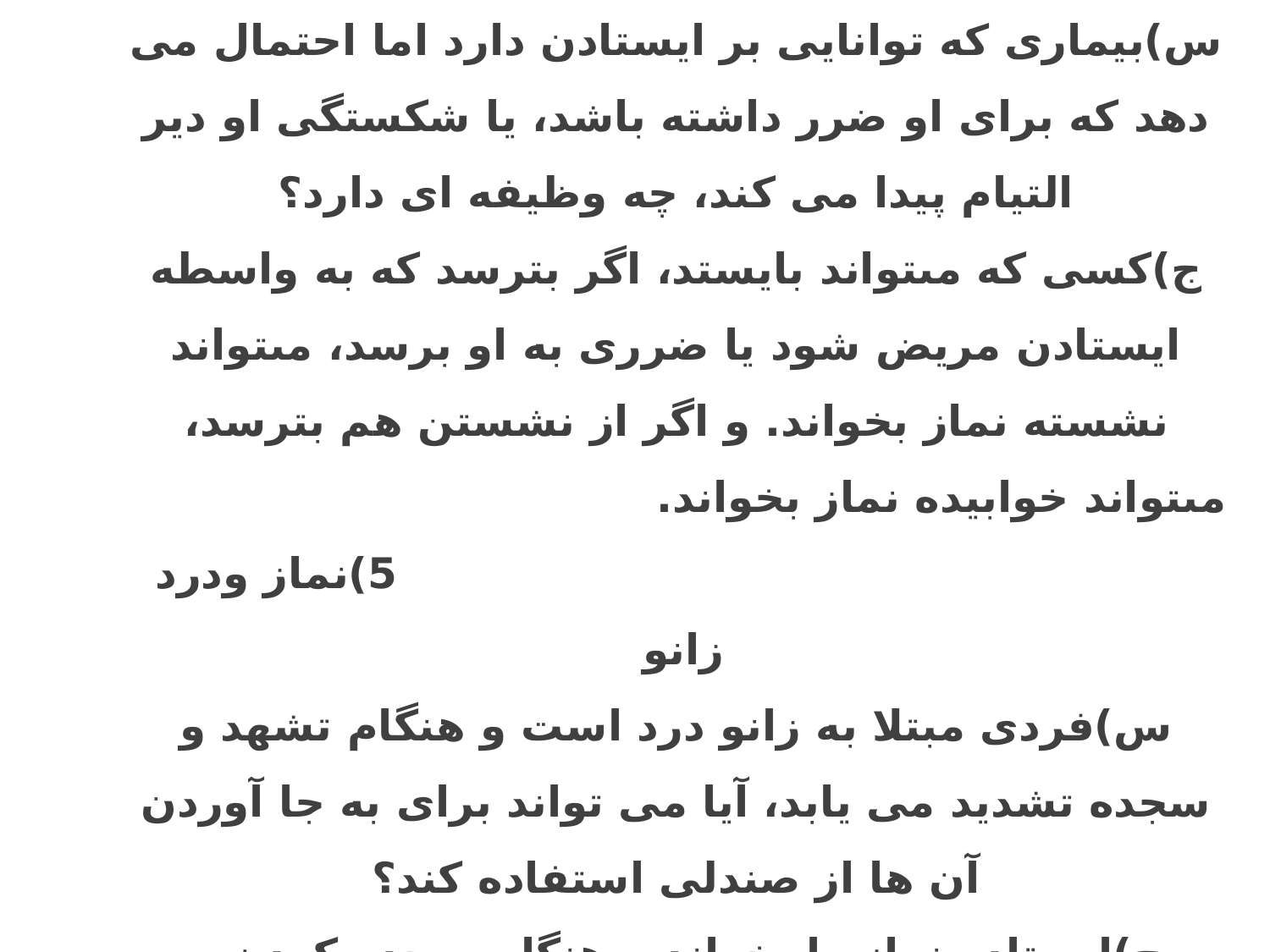

4)نماز و احتمال ضرر
س)بیماری که توانایی بر ایستادن دارد اما احتمال می دهد که برای او ضرر داشته باشد، یا شکستگی او دیر التیام پیدا می کند، چه وظیفه ای دارد؟
ج)کسى که مى‏تواند بایستد، اگر بترسد که به واسطه ایستادن مریض شود یا ضررى به او برسد، مى‏تواند نشسته نماز بخواند. و اگر از نشستن هم بترسد، مى‏تواند خوابیده نماز بخواند.                                                                                           5)نماز ودرد زانو
س)فردی مبتلا به زانو درد است و هنگام تشهد و سجده تشدید مى یابد، آیا می تواند براى به جا آوردن آن ها از صندلى استفاده کند؟
ج)ایستاده نماز را بخواند و هنگام سجده کردن و خواندن تشهد و سلام روى صندلى بنشیند.